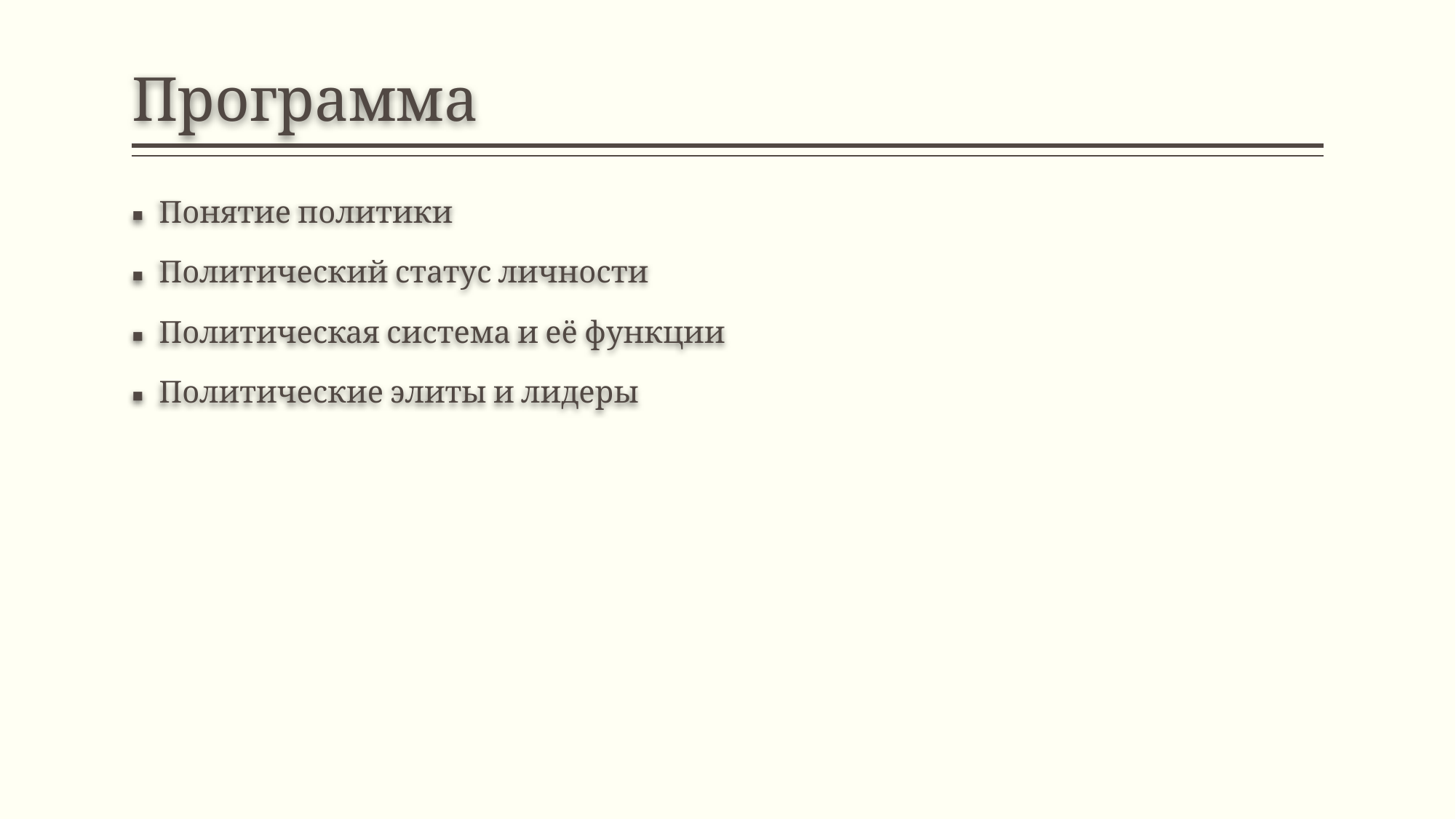

# Программа
Понятие политики
Политический статус личности
Политическая система и её функции
Политические элиты и лидеры